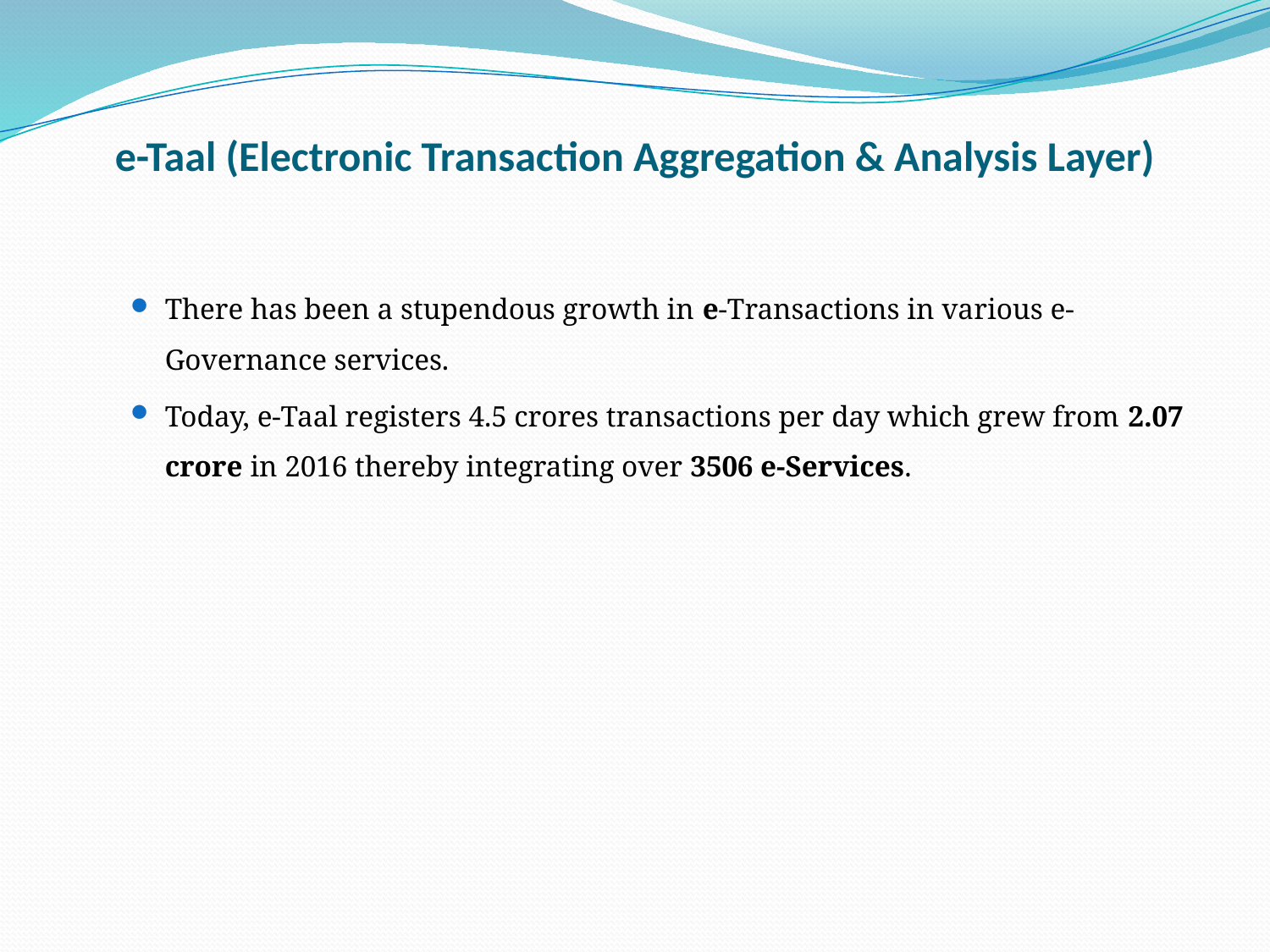

# e-Taal (Electronic Transaction Aggregation & Analysis Layer)
There has been a stupendous growth in e-Transactions in various e-Governance services.
Today, e-Taal registers 4.5 crores transactions per day which grew from 2.07 crore in 2016 thereby integrating over 3506 e-Services.